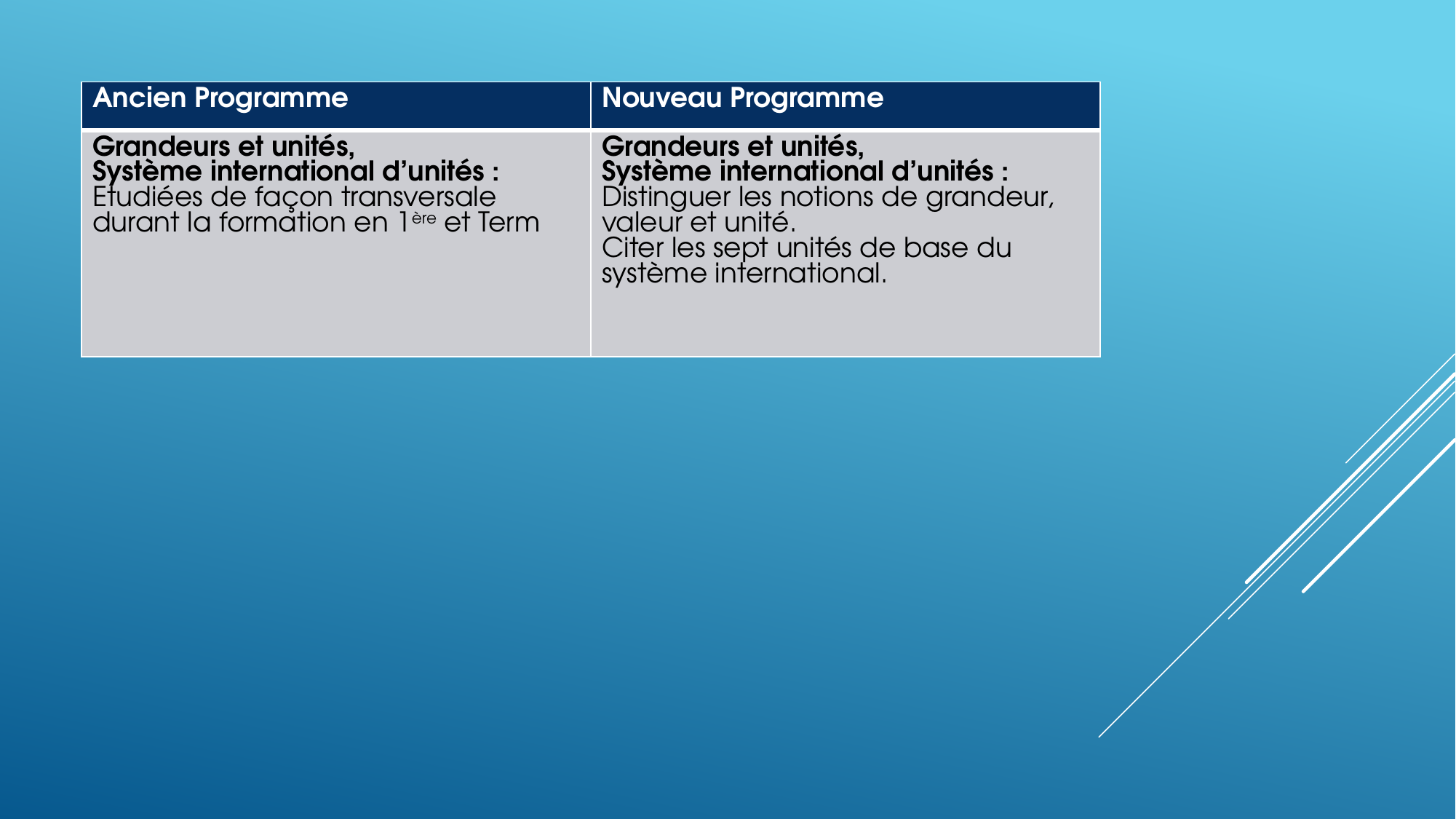

| Ancien Programme | Nouveau Programme |
| --- | --- |
| Grandeurs et unités, Système international d’unités : Etudiées de façon transversale durant la formation en 1ère et Term | Grandeurs et unités, Système international d’unités : Distinguer les notions de grandeur, valeur et unité. Citer les sept unités de base du système international. |